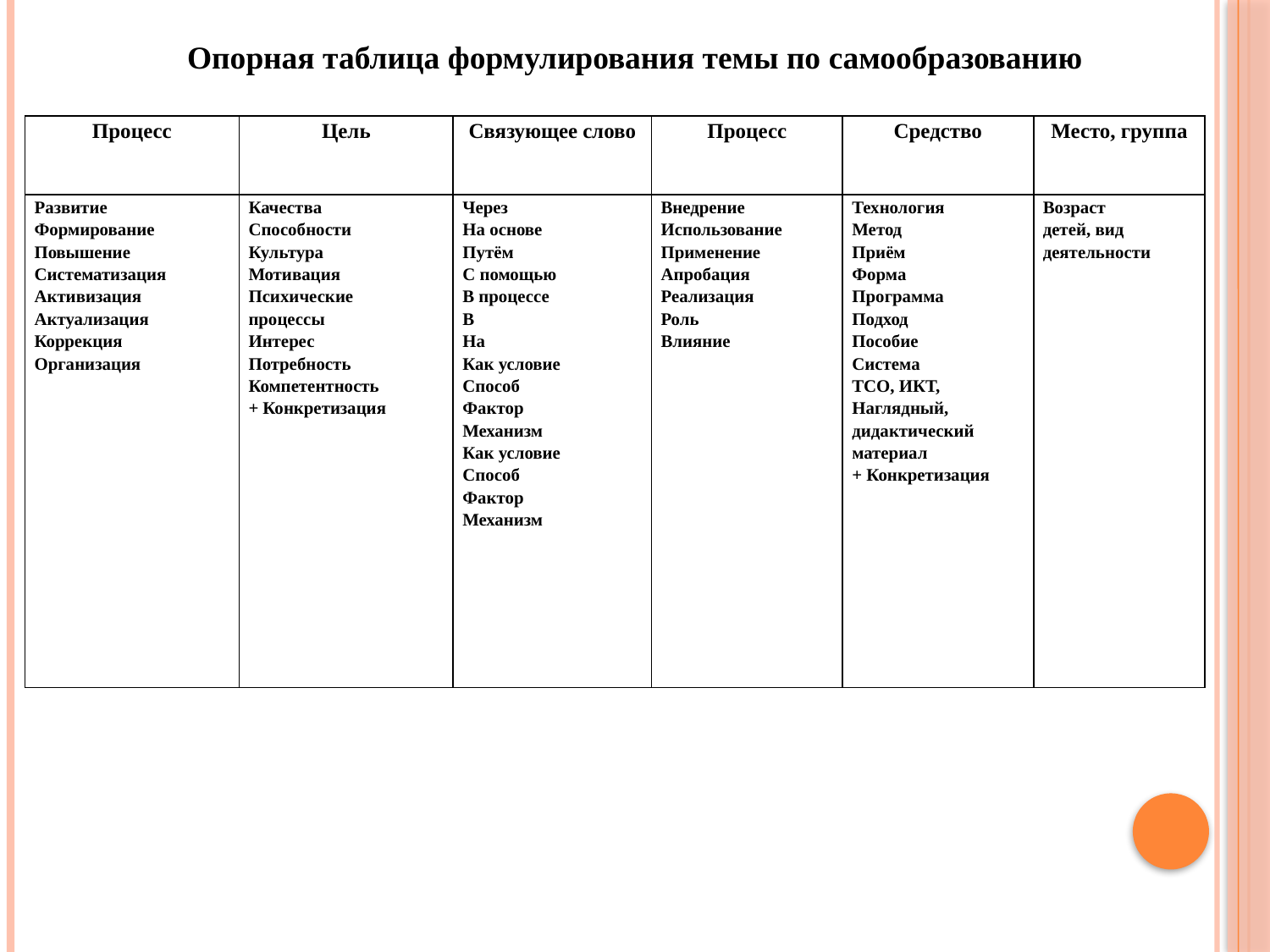

Опорная таблица формулирования темы по самообразованию
| Процесс | Цель | Связующее слово | Процесс | Средство | Место, группа |
| --- | --- | --- | --- | --- | --- |
| Развитие Формирование Повышение Систематизация Активизация Актуализация Коррекция Организация | Качества Способности Культура Мотивация Психические процессы Интерес Потребность Компетентность + Конкретизация | Через На основе Путём С помощью В процессе В На Как условие Способ Фактор Механизм Как условие Способ Фактор Механизм | Внедрение Использование Применение Апробация Реализация Роль Влияние | Технология Метод Приём Форма Программа Подход Пособие Система ТСО, ИКТ, Наглядный, дидактический материал + Конкретизация | Возраст детей, вид деятельности |